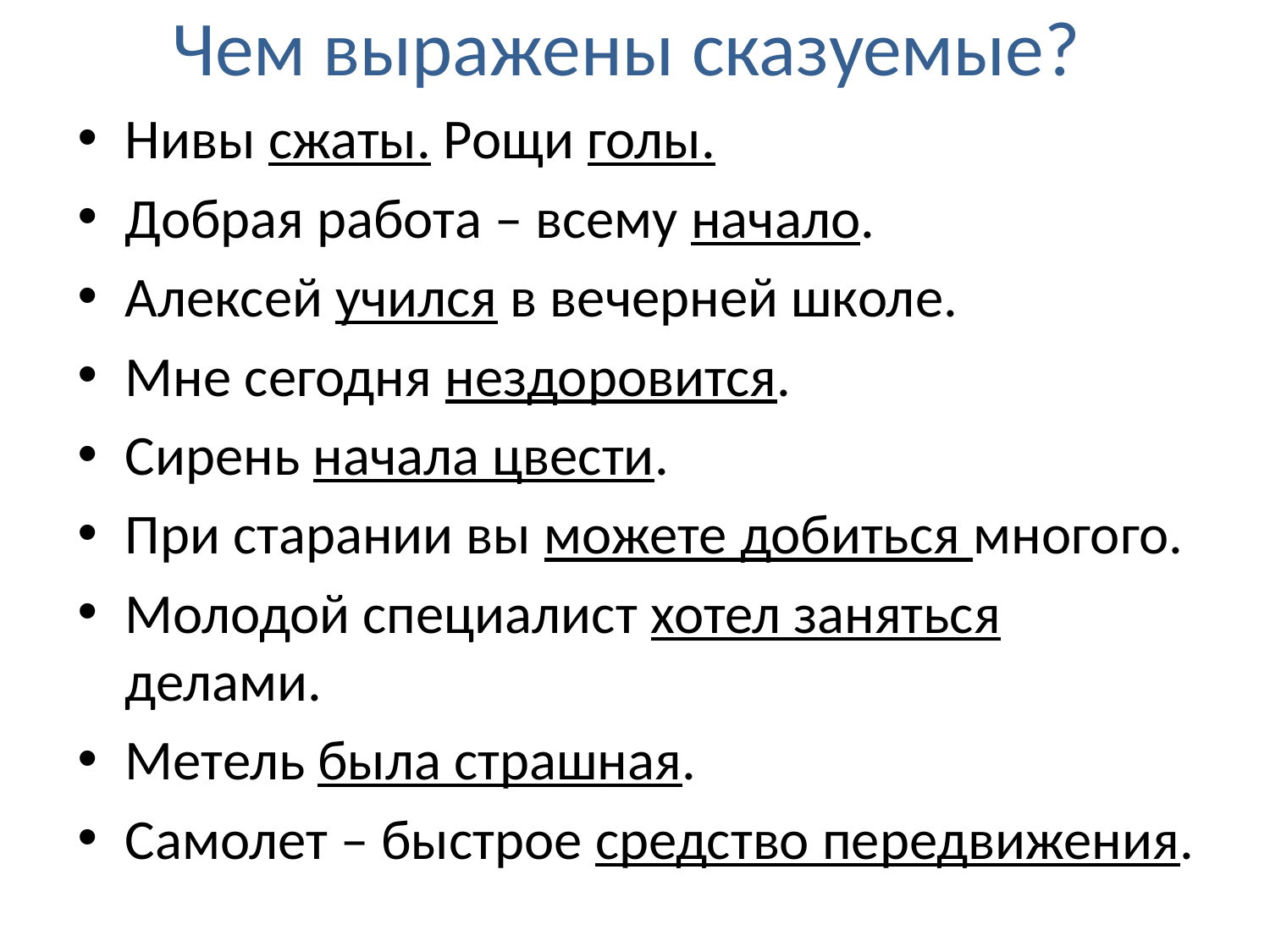

# Чем выражены сказуемые?
Нивы сжаты. Рощи голы.
Добрая работа – всему начало.
Алексей учился в вечерней школе.
Мне сегодня нездоровится.
Сирень начала цвести.
При старании вы можете добиться многого.
Молодой специалист хотел заняться делами.
Метель была страшная.
Самолет – быстрое средство передвижения.